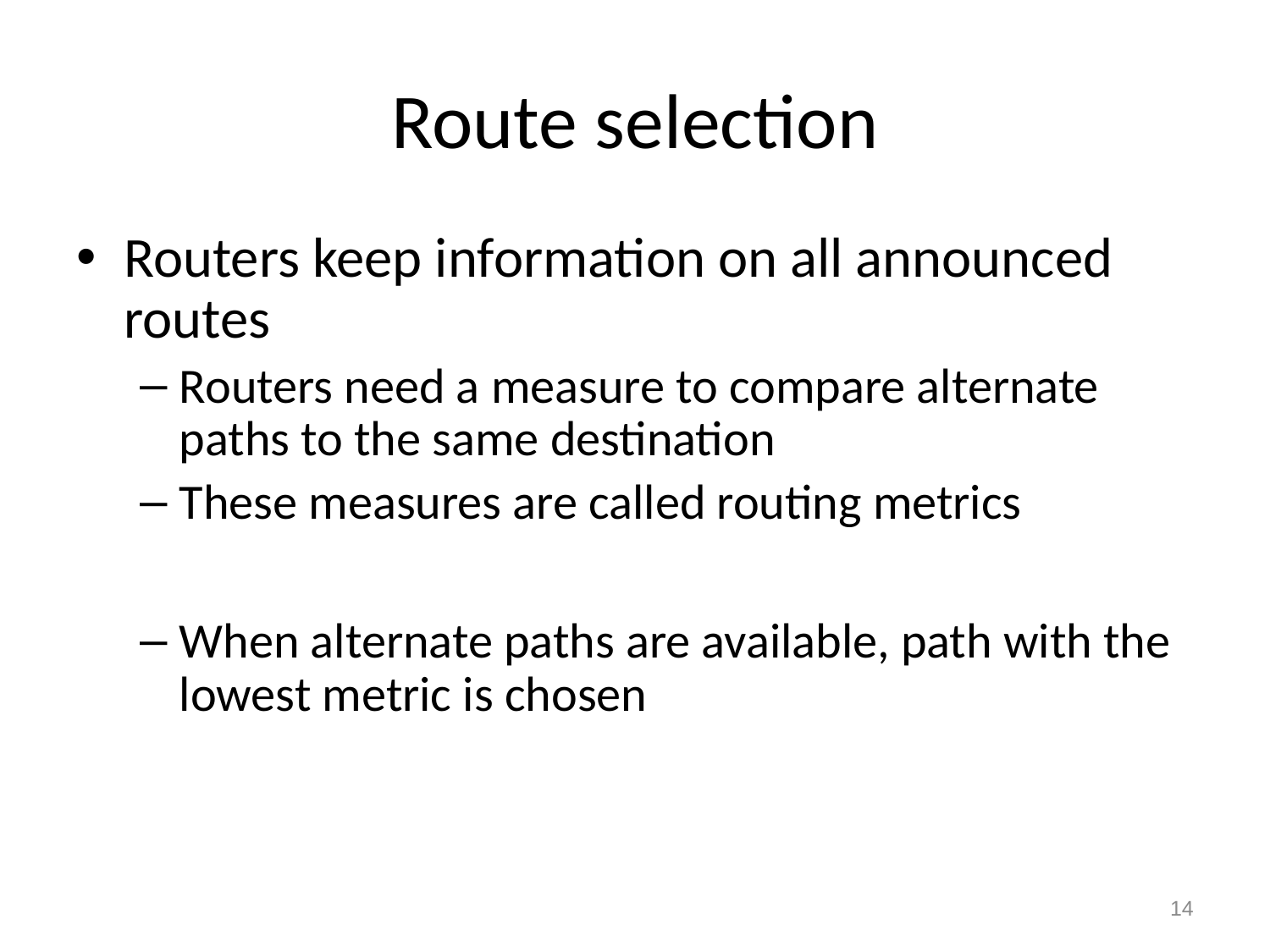

# Route selection
Routers keep information on all announced routes
Routers need a measure to compare alternate paths to the same destination
These measures are called routing metrics

When alternate paths are available, path with the lowest metric is chosen

14